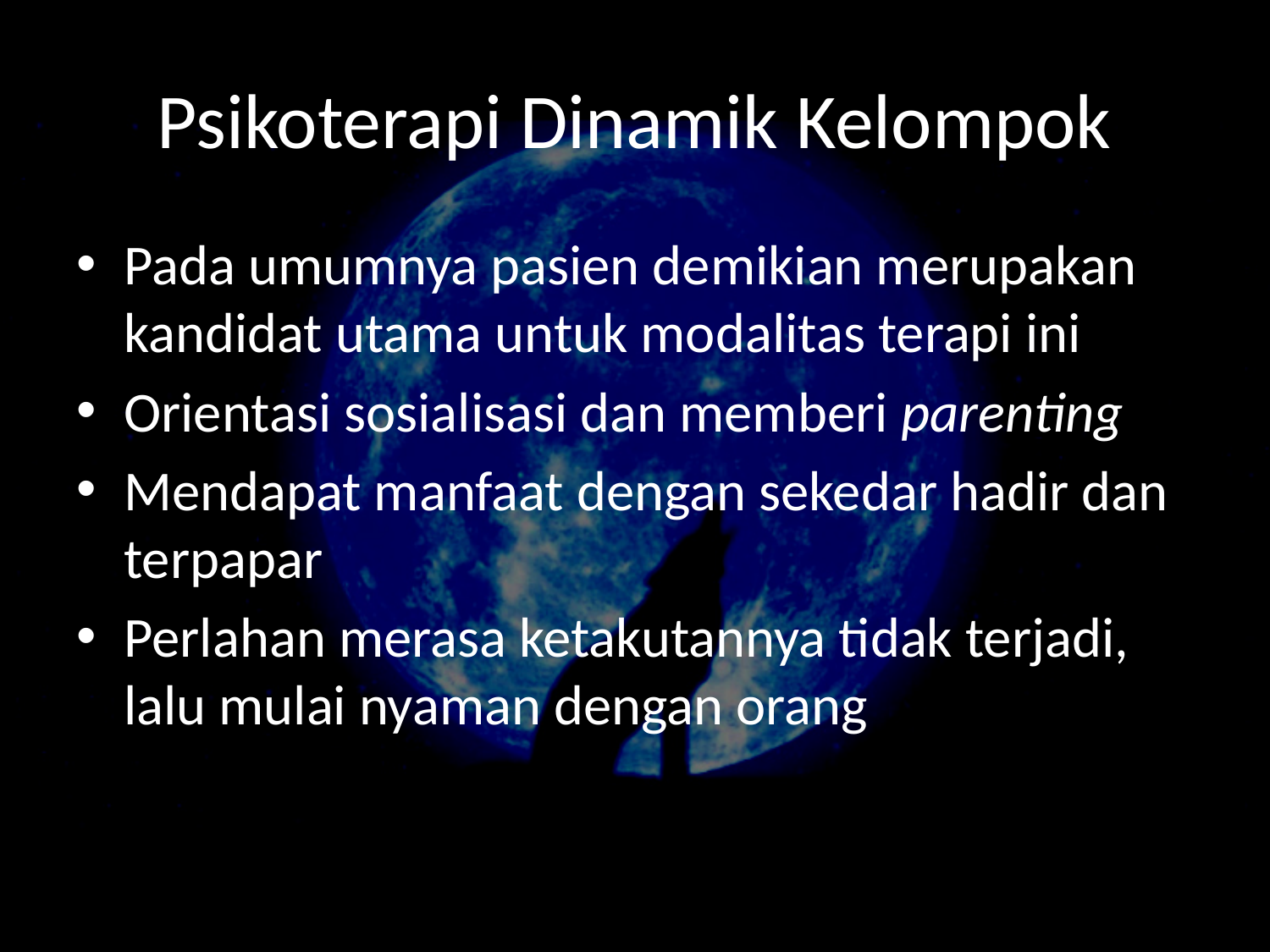

# Psikoterapi Dinamik Kelompok
Pada umumnya pasien demikian merupakan kandidat utama untuk modalitas terapi ini
Orientasi sosialisasi dan memberi parenting
Mendapat manfaat dengan sekedar hadir dan terpapar
Perlahan merasa ketakutannya tidak terjadi, lalu mulai nyaman dengan orang